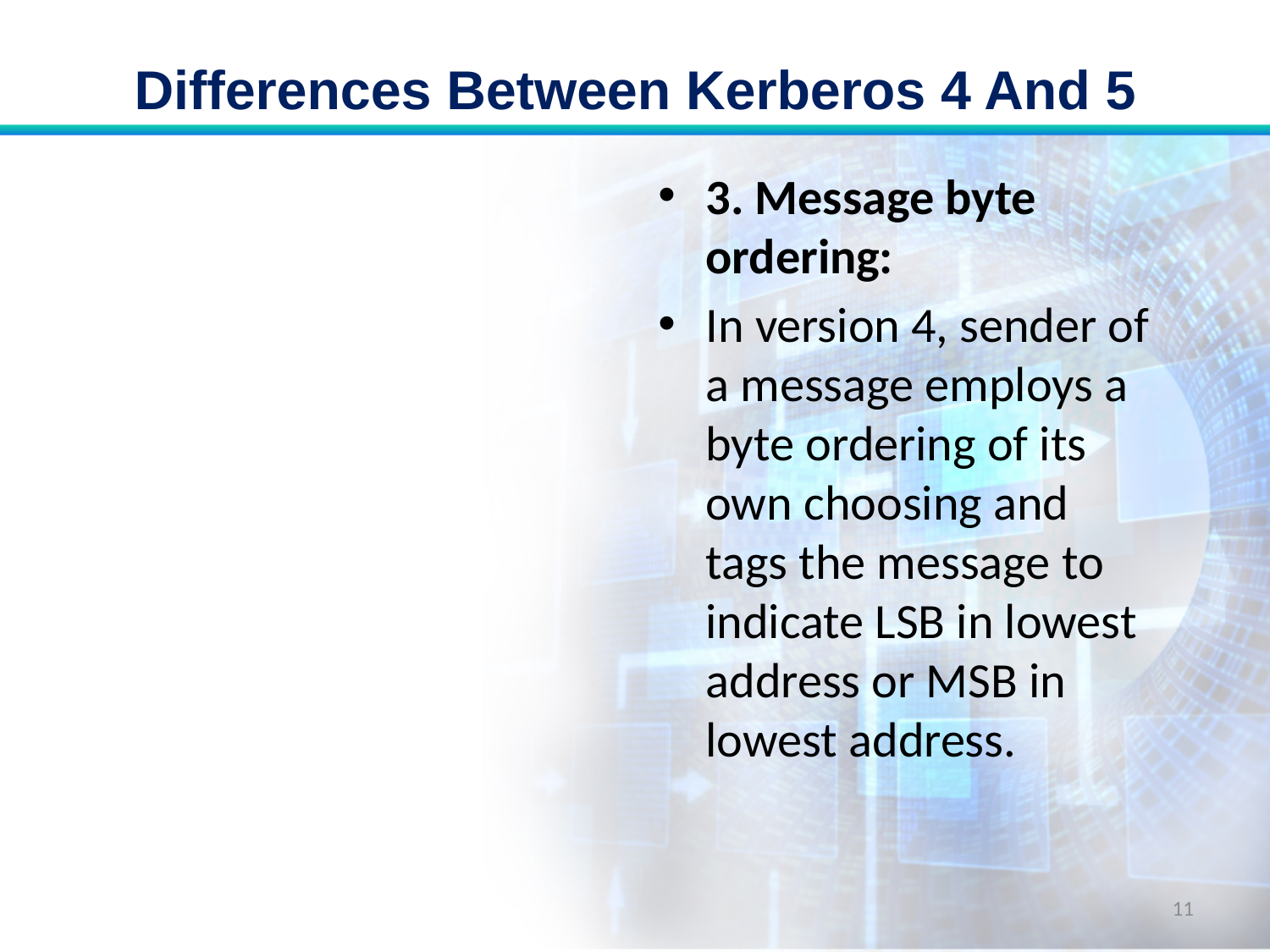

# Differences Between Kerberos 4 And 5
3. Message byte ordering:
In version 4, sender of a message employs a byte ordering of its own choosing and tags the message to indicate LSB in lowest address or MSB in lowest address.
11